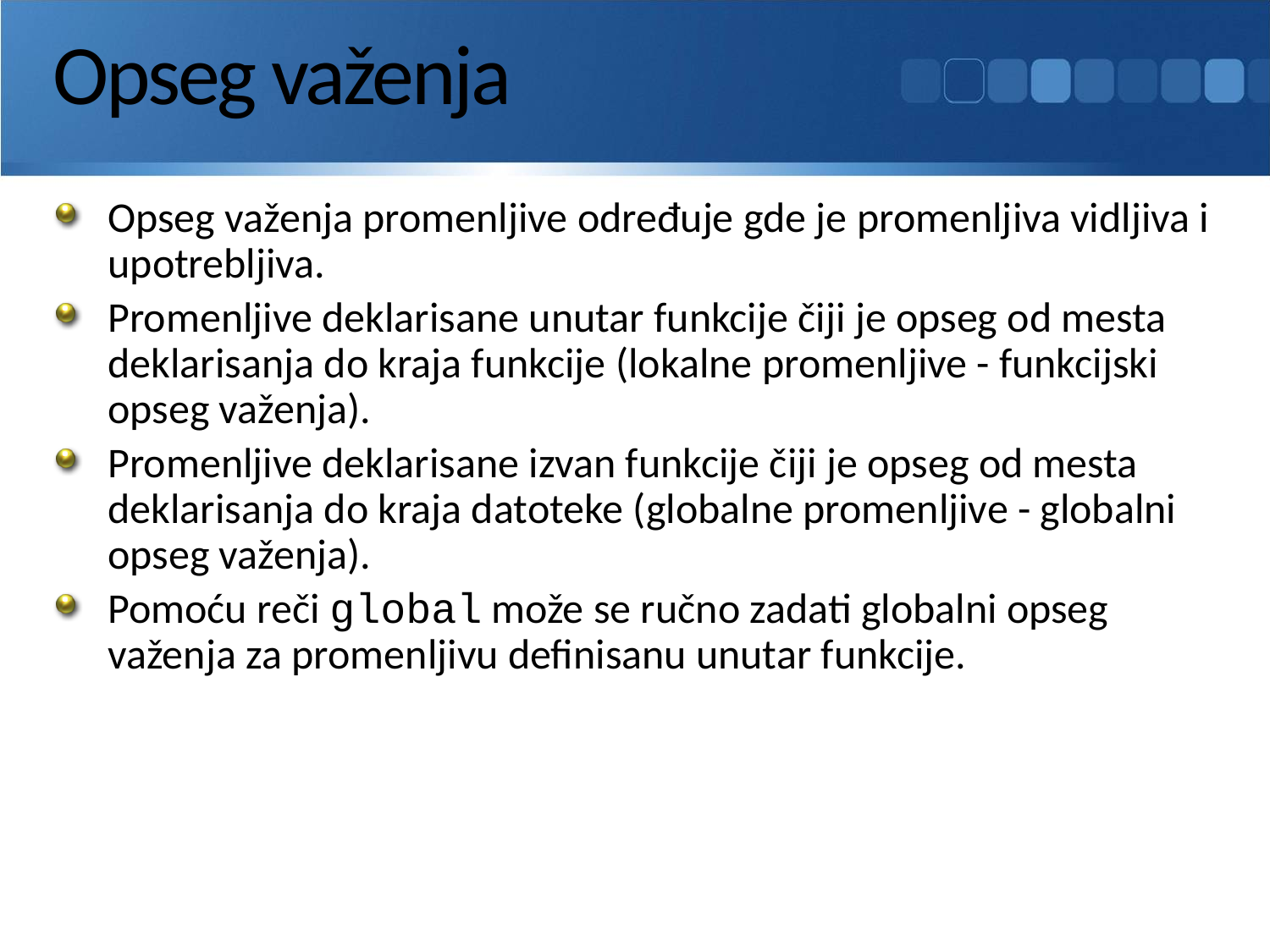

# Opseg važenja
Opseg važenja promenljive određuje gde je promenljiva vidljiva i upotrebljiva.
Promenljive deklarisane unutar funkcije čiji je opseg od mesta deklarisanja do kraja funkcije (lokalne promenljive - funkcijski opseg važenja).
Promenljive deklarisane izvan funkcije čiji je opseg od mesta deklarisanja do kraja datoteke (globalne promenljive - globalni opseg važenja).
Pomoću reči global može se ručno zadati globalni opseg važenja za promenljivu definisanu unutar funkcije.
181